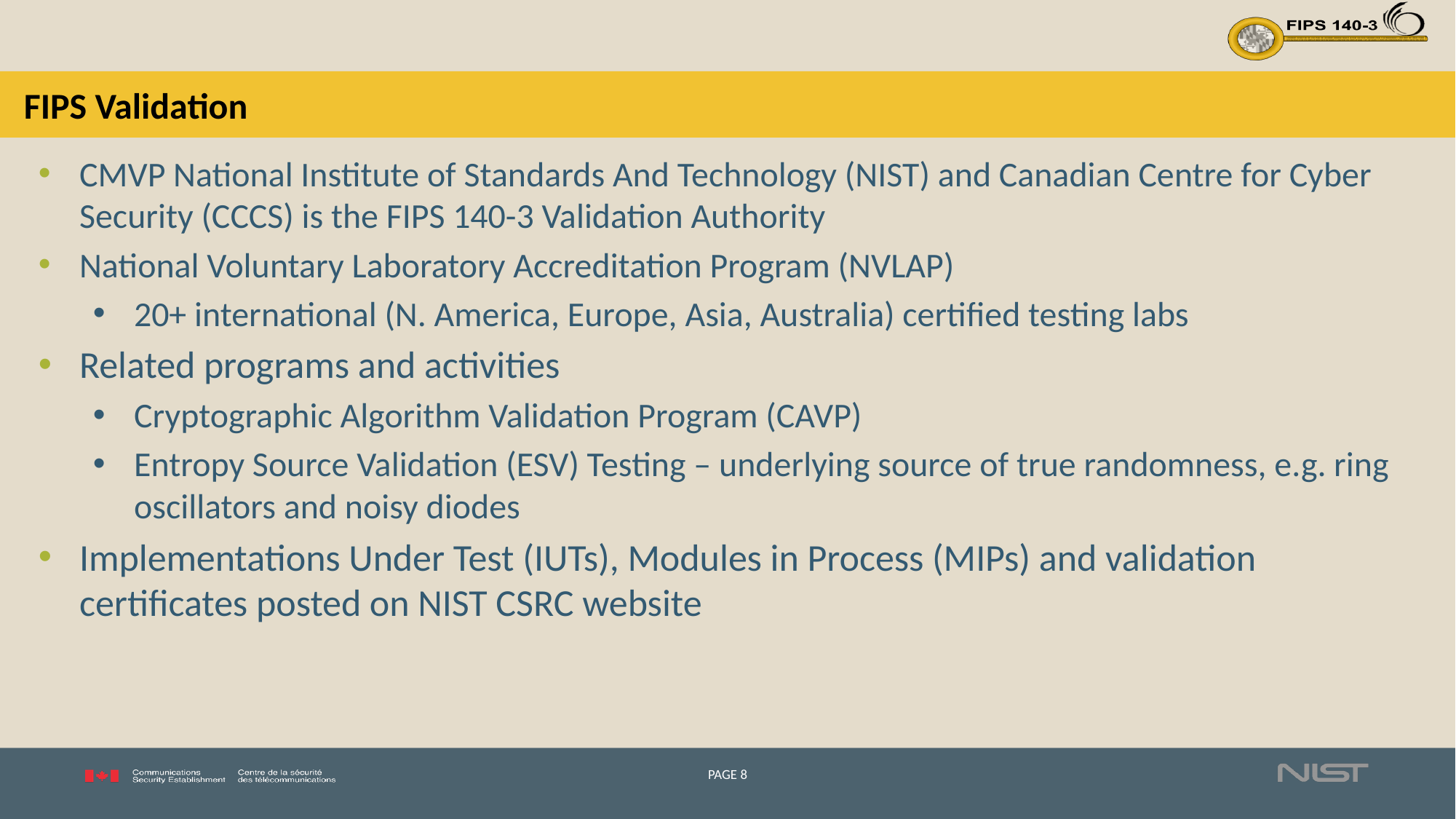

# FIPS Validation
CMVP National Institute of Standards And Technology (NIST) and Canadian Centre for Cyber Security (CCCS) is the FIPS 140-3 Validation Authority
National Voluntary Laboratory Accreditation Program (NVLAP)
20+ international (N. America, Europe, Asia, Australia) certified testing labs
Related programs and activities
Cryptographic Algorithm Validation Program (CAVP)
Entropy Source Validation (ESV) Testing – underlying source of true randomness, e.g. ring oscillators and noisy diodes
Implementations Under Test (IUTs), Modules in Process (MIPs) and validation certificates posted on NIST CSRC website